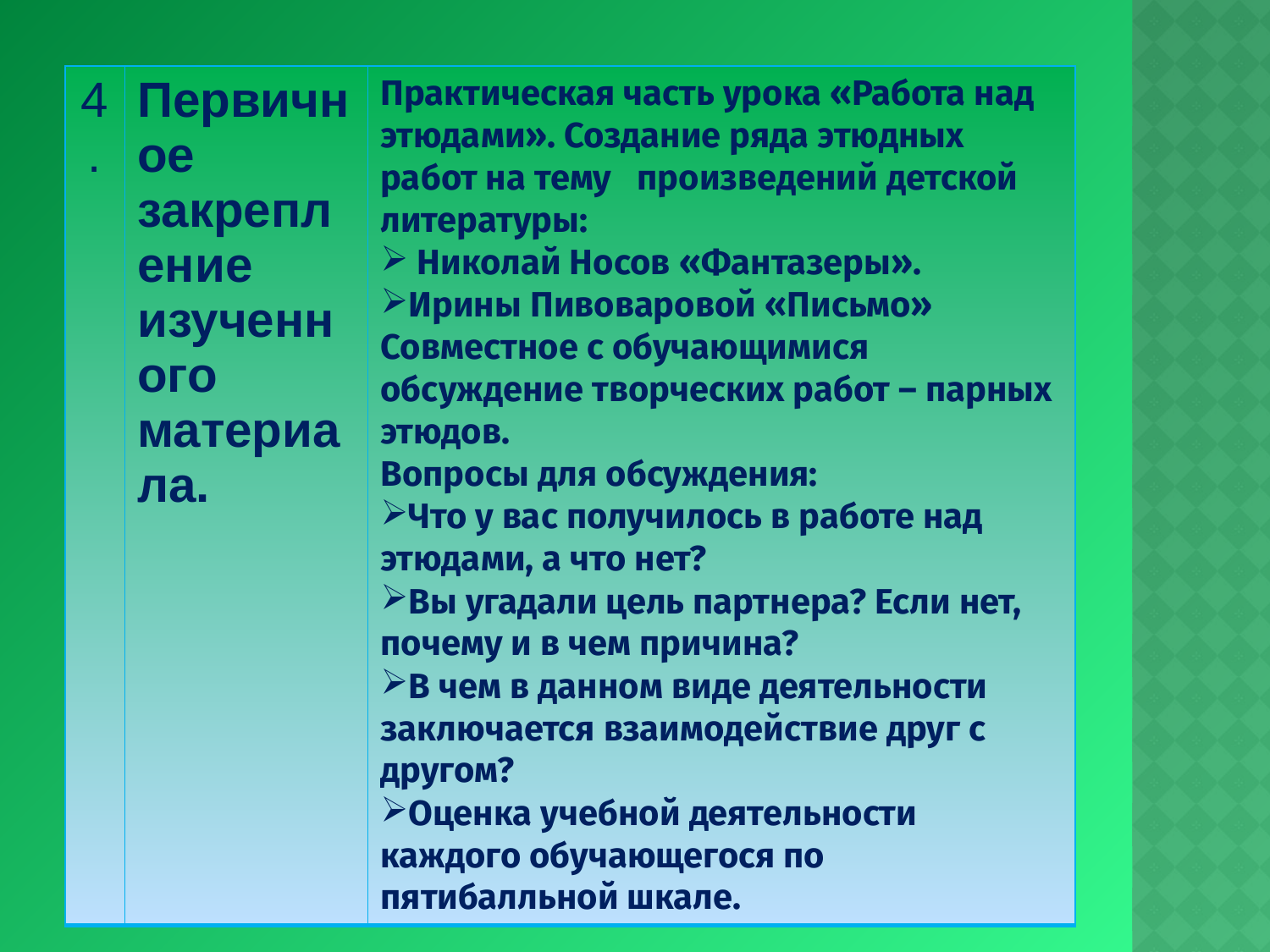

| 4. | Первичное закрепление изученного материала. | Практическая часть урока «Работа над этюдами». Создание ряда этюдных работ на тему произведений детской литературы: Николай Носов «Фантазеры». Ирины Пивоваровой «Письмо» Совместное с обучающимися обсуждение творческих работ – парных этюдов. Вопросы для обсуждения: Что у вас получилось в работе над этюдами, а что нет? Вы угадали цель партнера? Если нет, почему и в чем причина? В чем в данном виде деятельности заключается взаимодействие друг с другом? Оценка учебной деятельности каждого обучающегося по пятибалльной шкале. |
| --- | --- | --- |